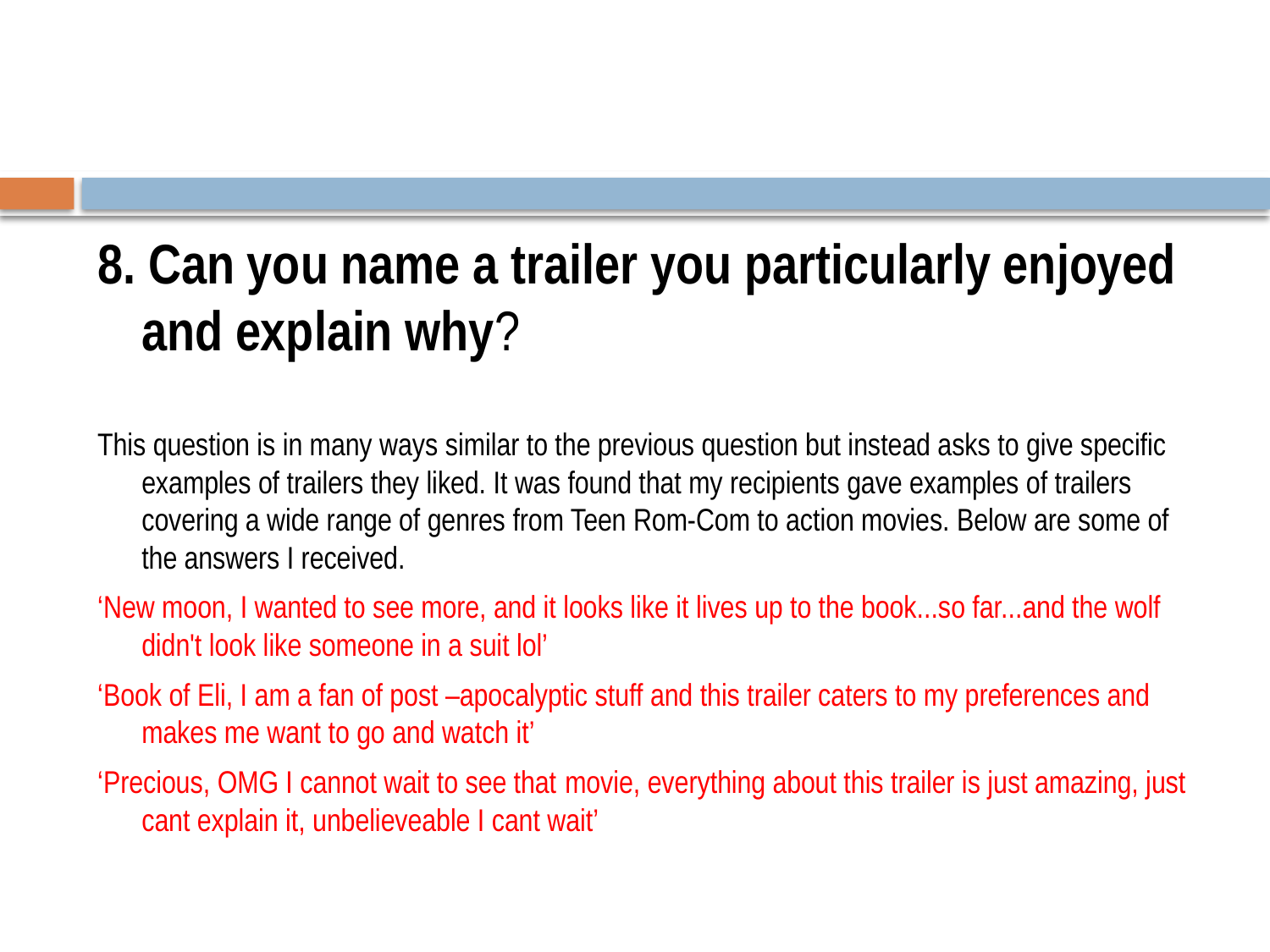

#
8. Can you name a trailer you particularly enjoyed and explain why?

This question is in many ways similar to the previous question but instead asks to give specific examples of trailers they liked. It was found that my recipients gave examples of trailers covering a wide range of genres from Teen Rom-Com to action movies. Below are some of the answers I received.
‘New moon, I wanted to see more, and it looks like it lives up to the book...so far...and the wolf didn't look like someone in a suit lol’
‘Book of Eli, I am a fan of post –apocalyptic stuff and this trailer caters to my preferences and makes me want to go and watch it’
‘Precious, OMG I cannot wait to see that﻿ movie, everything about this trailer is just amazing, just cant explain it, unbelieveable I cant wait’